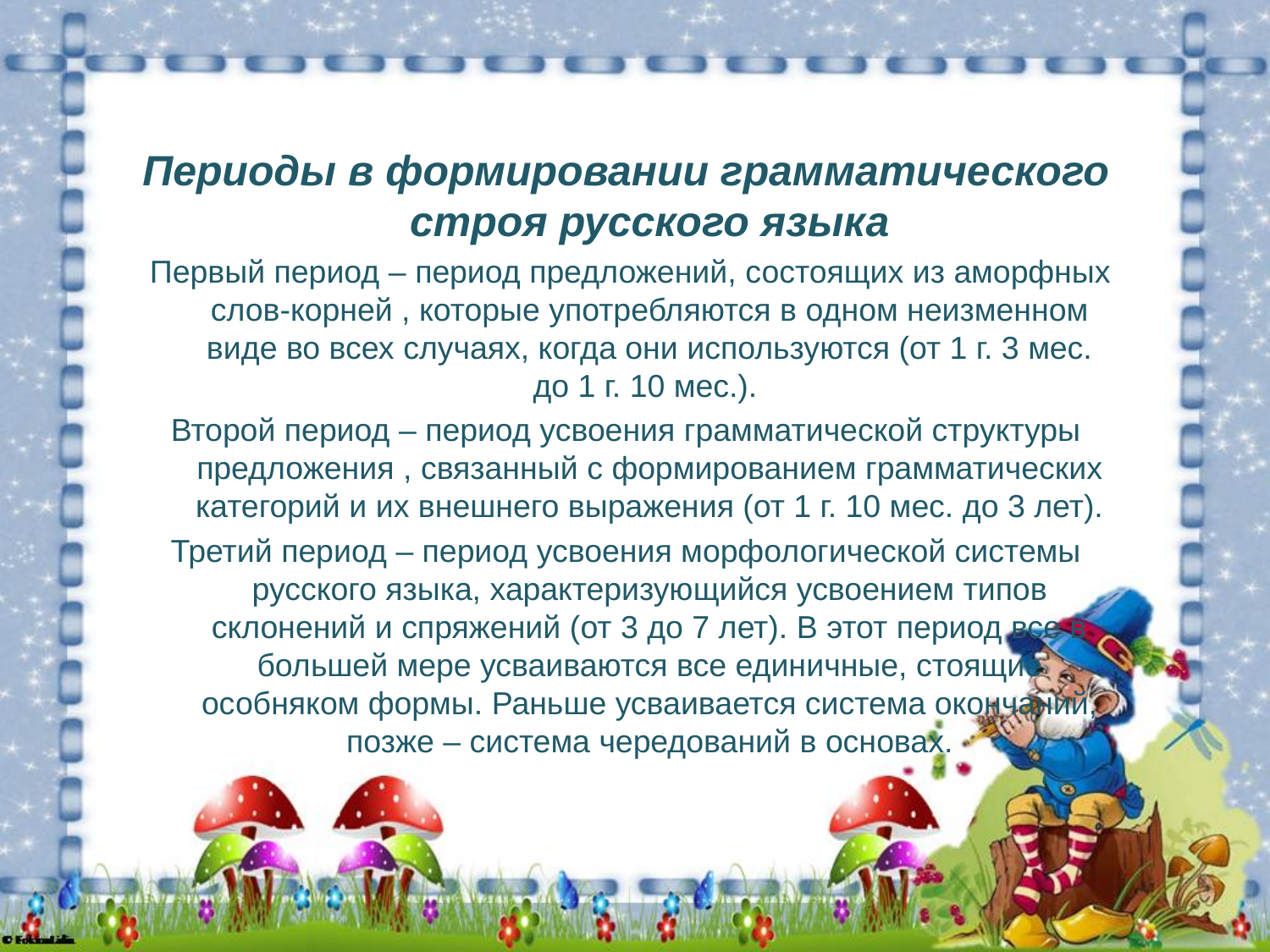

#

Периоды в формировании грамматического строя русского языка
 Первый период – период предложений, состоящих из аморфных слов-корней , которые употребляются в одном неизменном виде во всех случаях, когда они используются (от 1 г. 3 мес. до 1 г. 10 мес.).
Второй период – период усвоения грамматической структуры предложения , связанный с формированием грамматических категорий и их внешнего выражения (от 1 г. 10 мес. до 3 лет).
Третий период – период усвоения морфологической системы русского языка, характеризующийся усвоением типов склонений и спряжений (от 3 до 7 лет). В этот период все в большей мере усваиваются все единичные, стоящие особняком формы. Раньше усваивается система окончаний, позже – система чередований в основах.